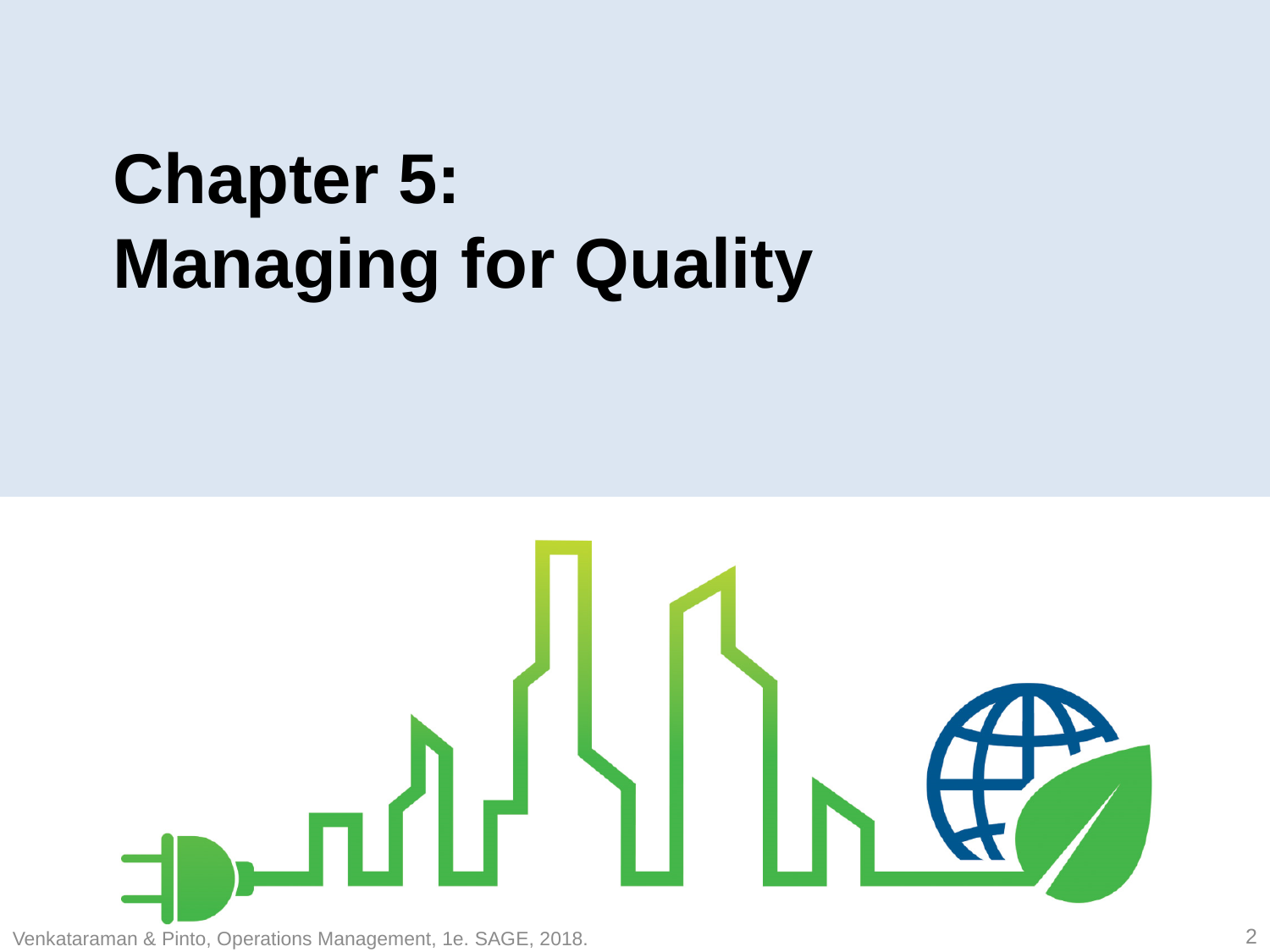

# Chapter 5: Managing for Quality
2
Venkataraman & Pinto, Operations Management, 1e. SAGE, 2018.